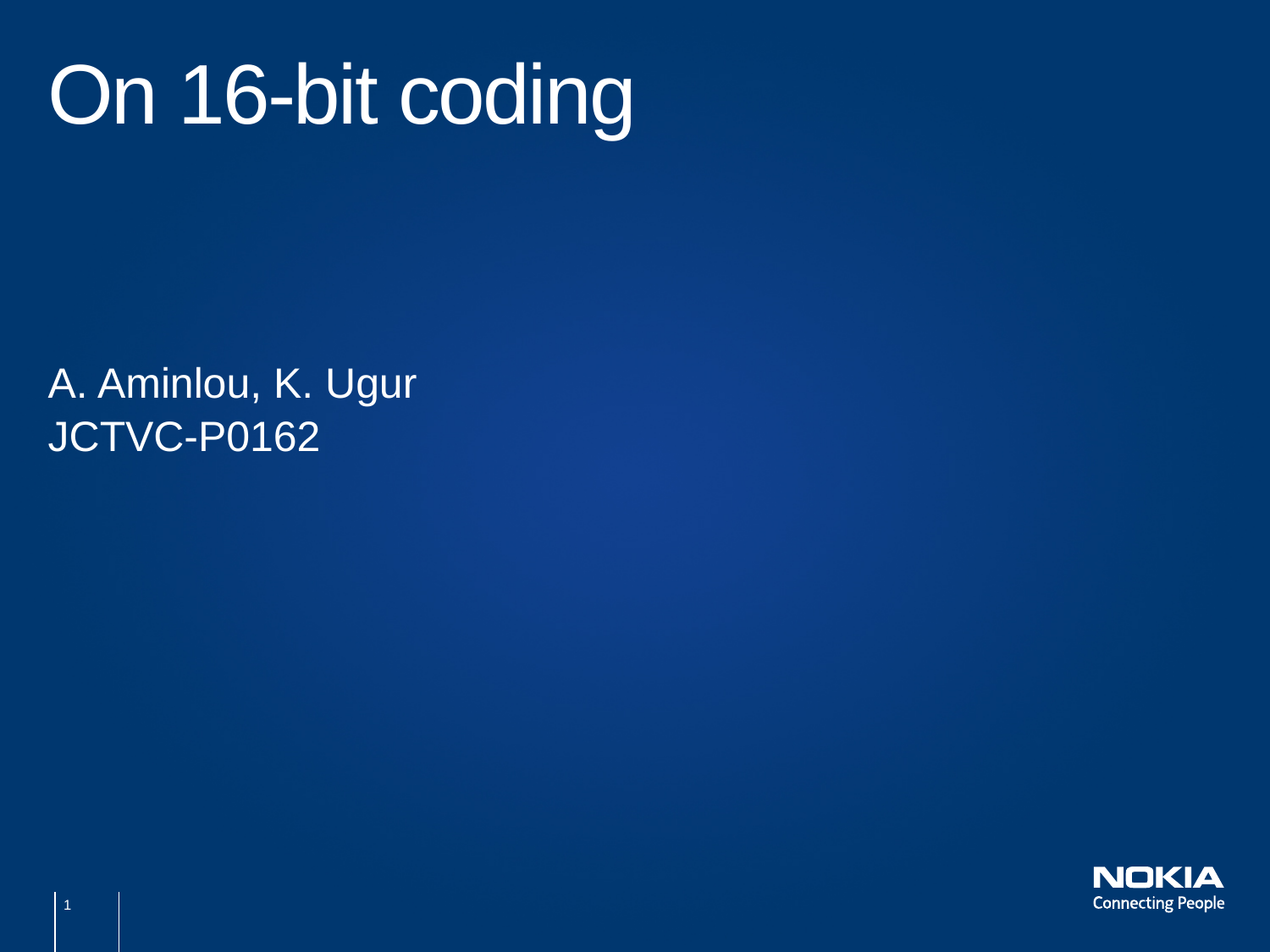

# On 16-bit coding
A. Aminlou, K. Ugur
JCTVC-P0162
1